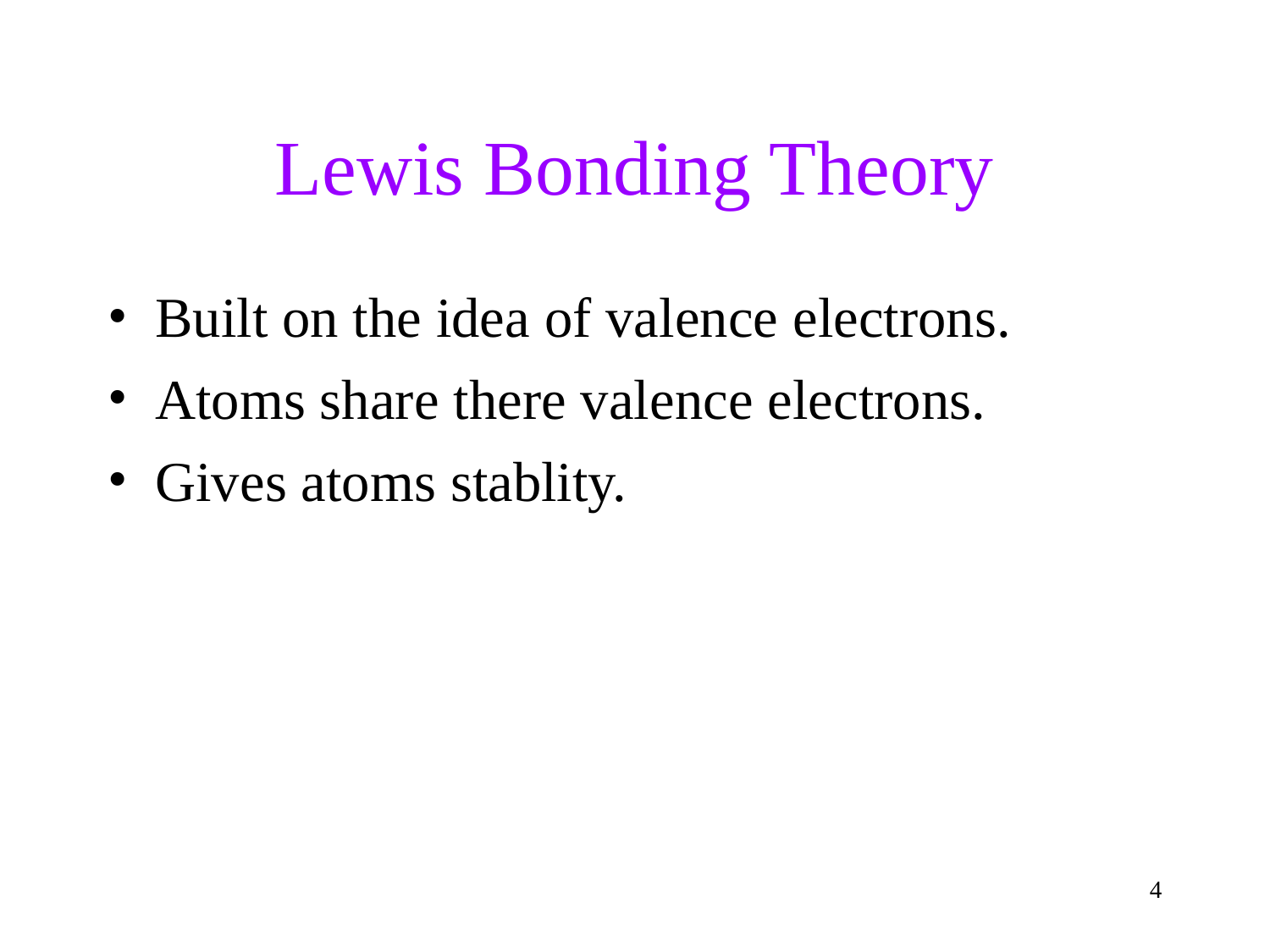

Lewis Bonding Theory
Built on the idea of valence electrons.
Atoms share there valence electrons.
Gives atoms stablity.

4